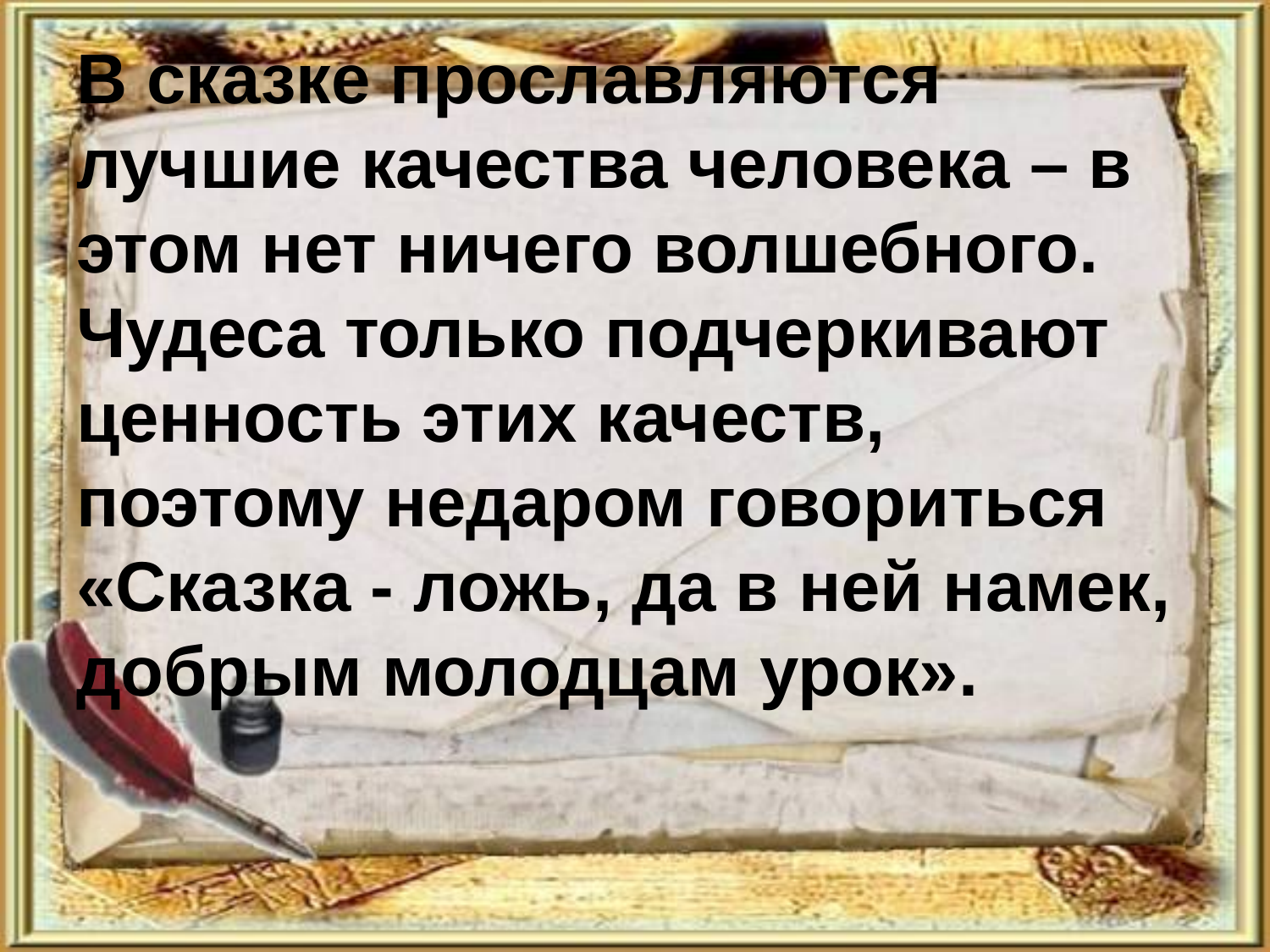

# В сказке прославляются лучшие качества человека – в этом нет ничего волшебного. Чудеса только подчеркивают ценность этих качеств, поэтому недаром говориться «Сказка - ложь, да в ней намек, добрым молодцам урок».